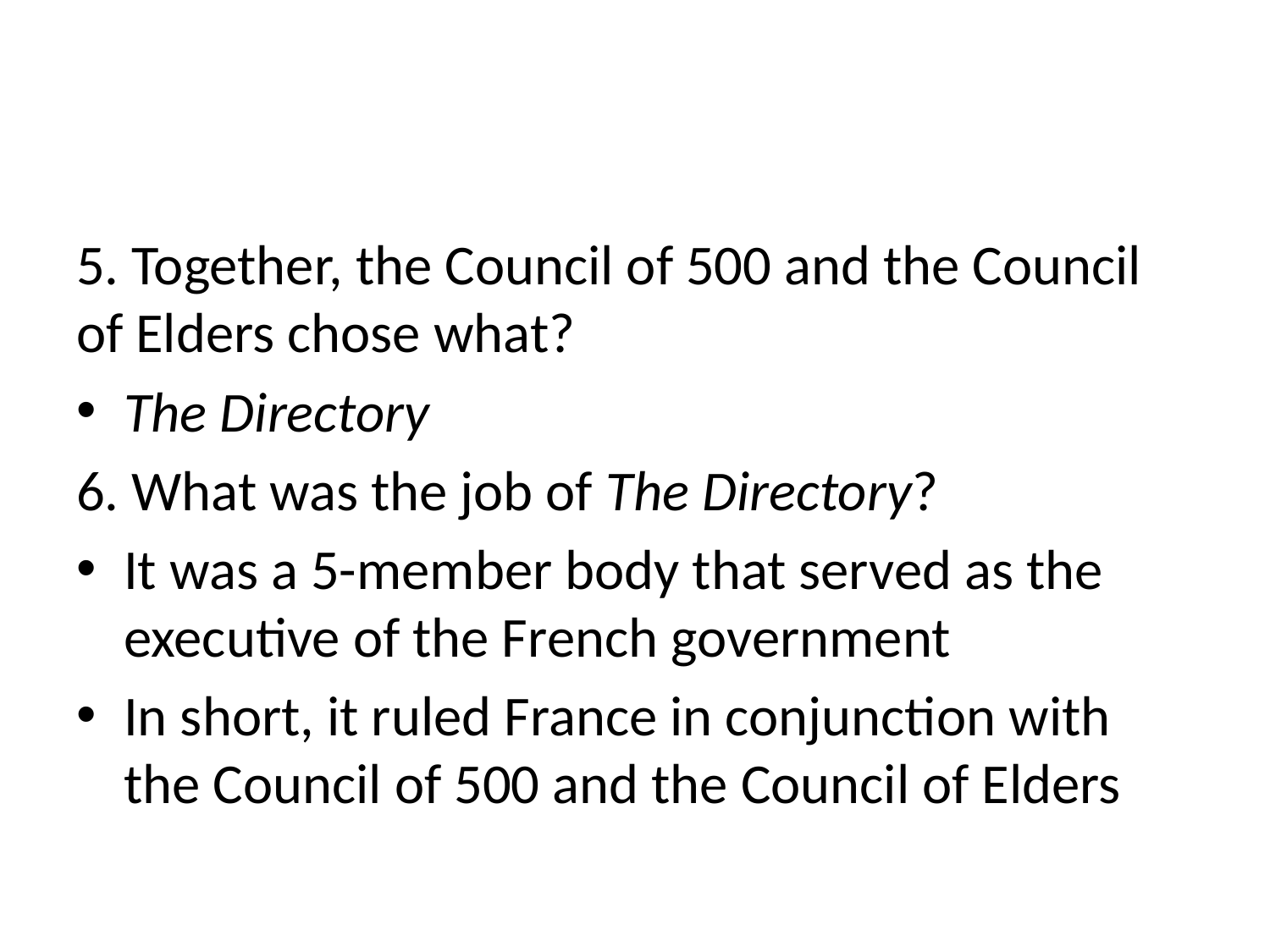

#
5. Together, the Council of 500 and the Council of Elders chose what?
The Directory
6. What was the job of The Directory?
It was a 5-member body that served as the executive of the French government
In short, it ruled France in conjunction with the Council of 500 and the Council of Elders